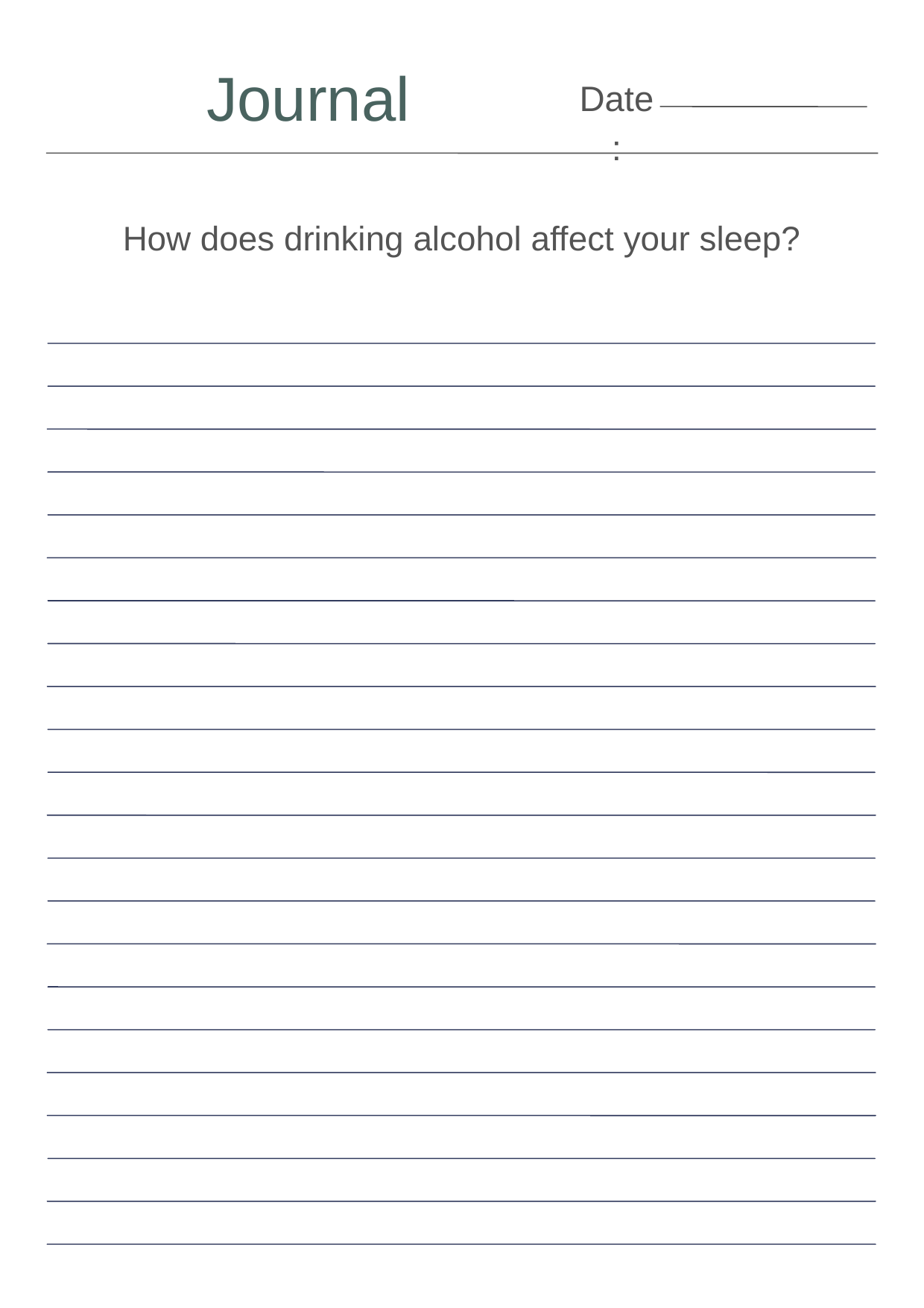

Journal
Date:

How does drinking alcohol affect your sleep?